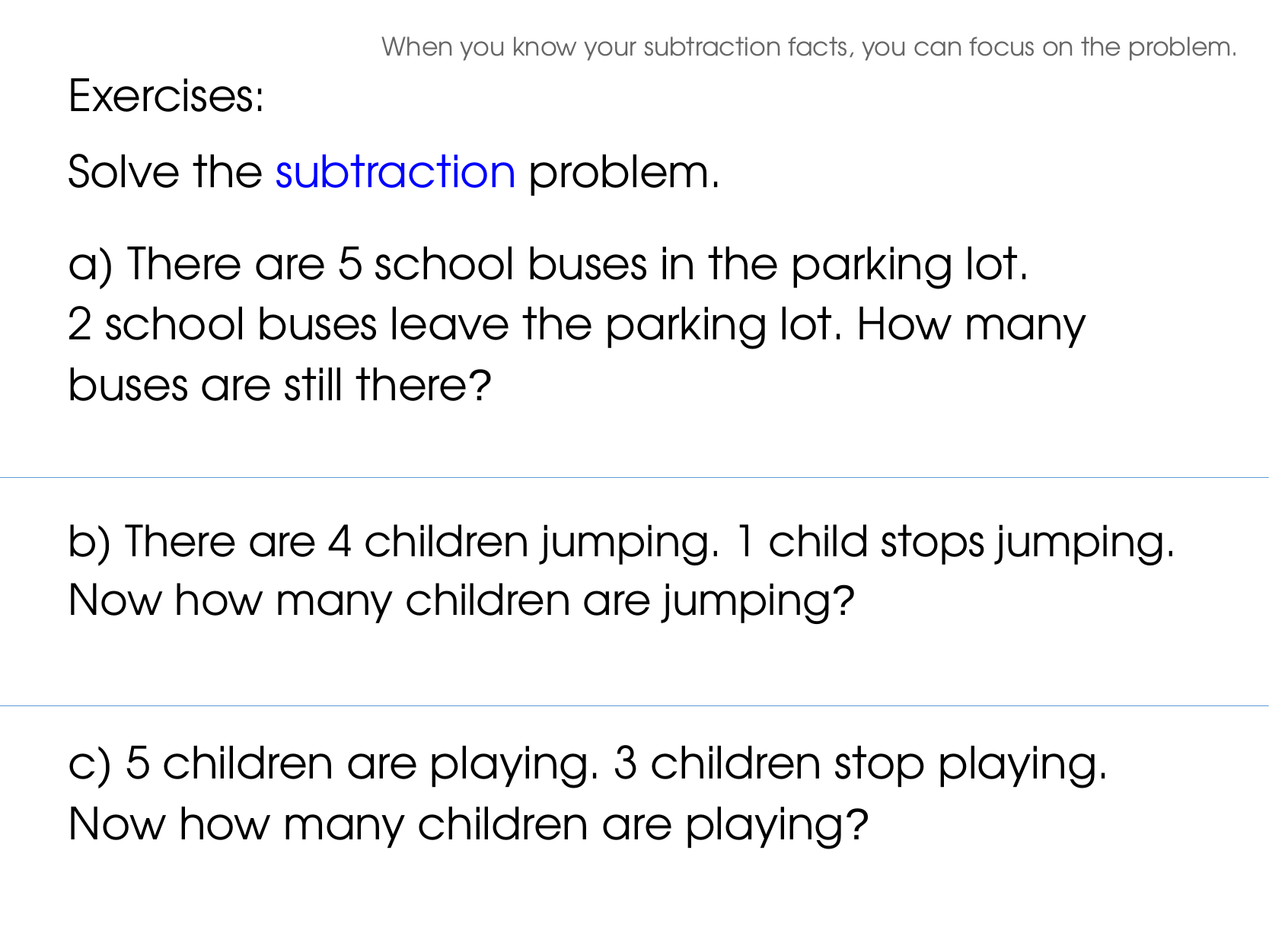

When you know your subtraction facts, you can focus on the problem.
Exercises:
Solve the subtraction problem.
a) There are 5 school buses in the parking lot.
2 school buses leave the parking lot. How many buses are still there?
b) There are 4 children jumping. 1 child stops jumping. Now how many children are jumping?
c) 5 children are playing. 3 children stop playing.
Now how many children are playing?